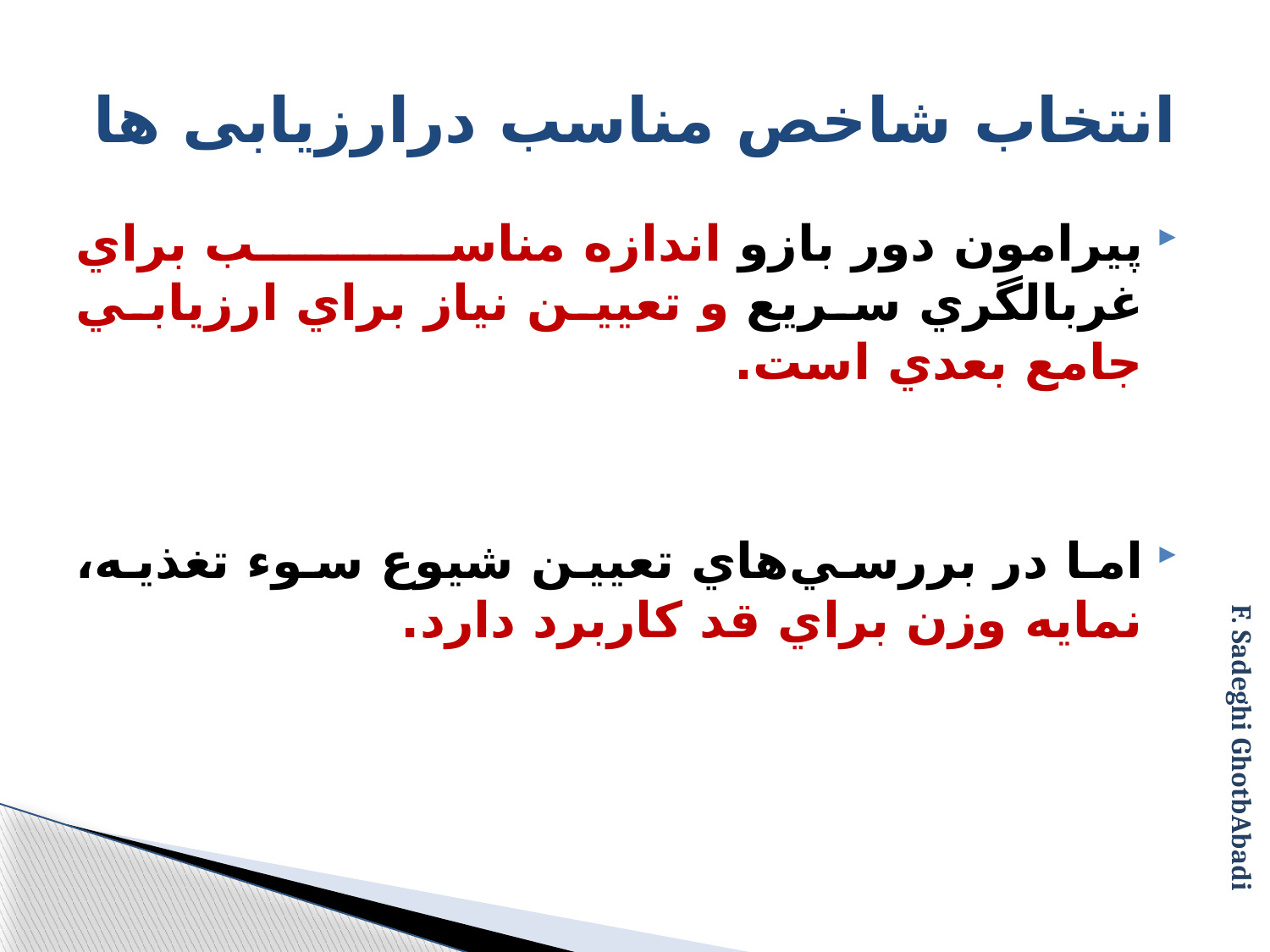

# انتخاب شاخص مناسب درارزیابی ها
پيرامون دور بازو اندازه مناسب براي غربالگري سريع و تعيين نياز براي ارزيابي جامع بعدي است.

اما در بررسي‌هاي تعيين شيوع سوء تغذيه، نمايه وزن براي قد كاربرد دارد.